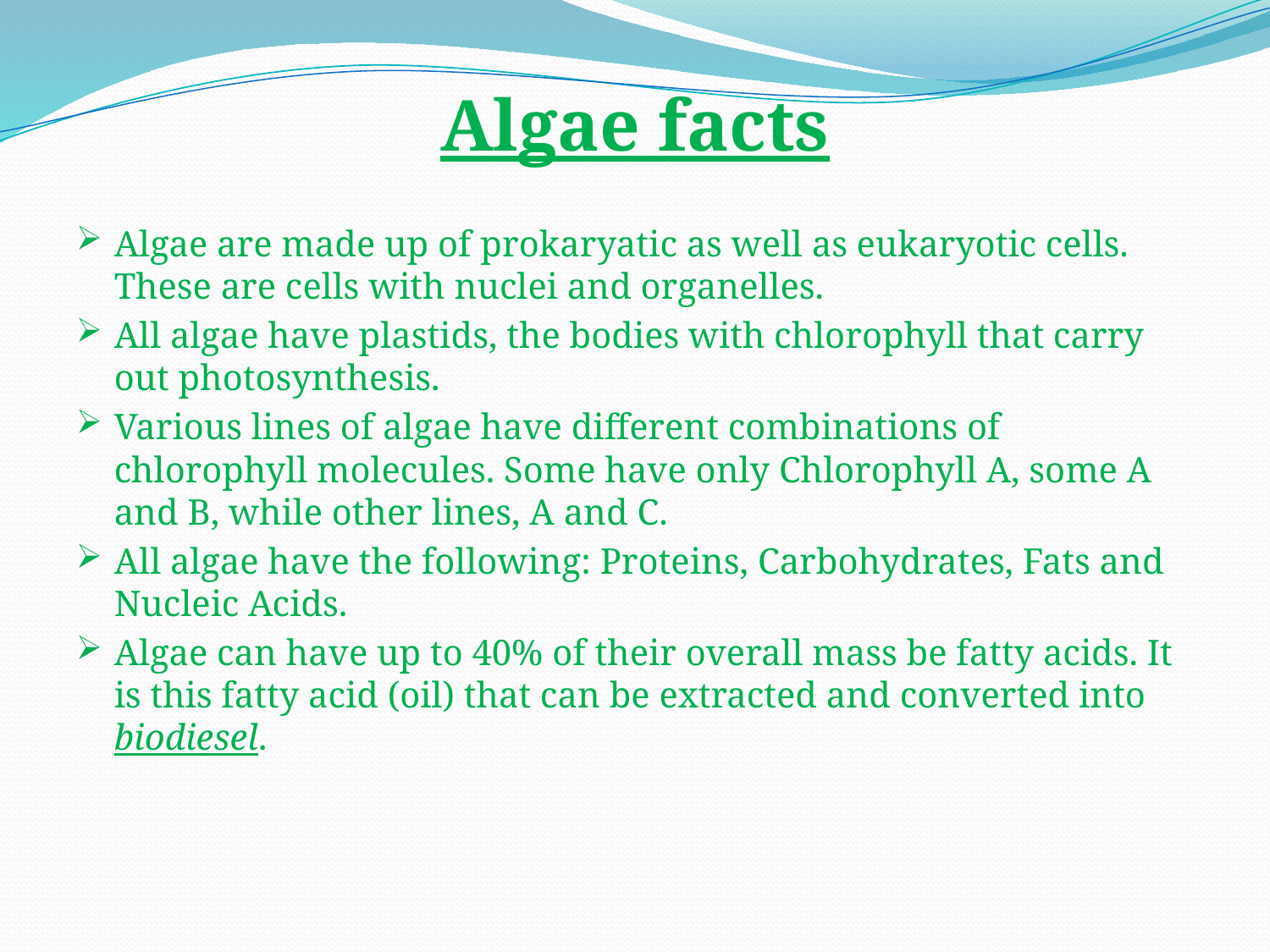

Algae facts

Algae are made up of prokaryatic as well as eukaryotic cells. These are cells with nuclei and organelles.
All algae have plastids, the bodies with chlorophyll that carry out photosynthesis.
Various lines of algae have different combinations of chlorophyll molecules. Some have only Chlorophyll A, some A and B, while other lines, A and C.
All algae have the following: Proteins, Carbohydrates, Fats and Nucleic Acids.
Algae can have up to 40% of their overall mass be fatty acids. It is this fatty acid (oil) that can be extracted and converted into biodiesel.